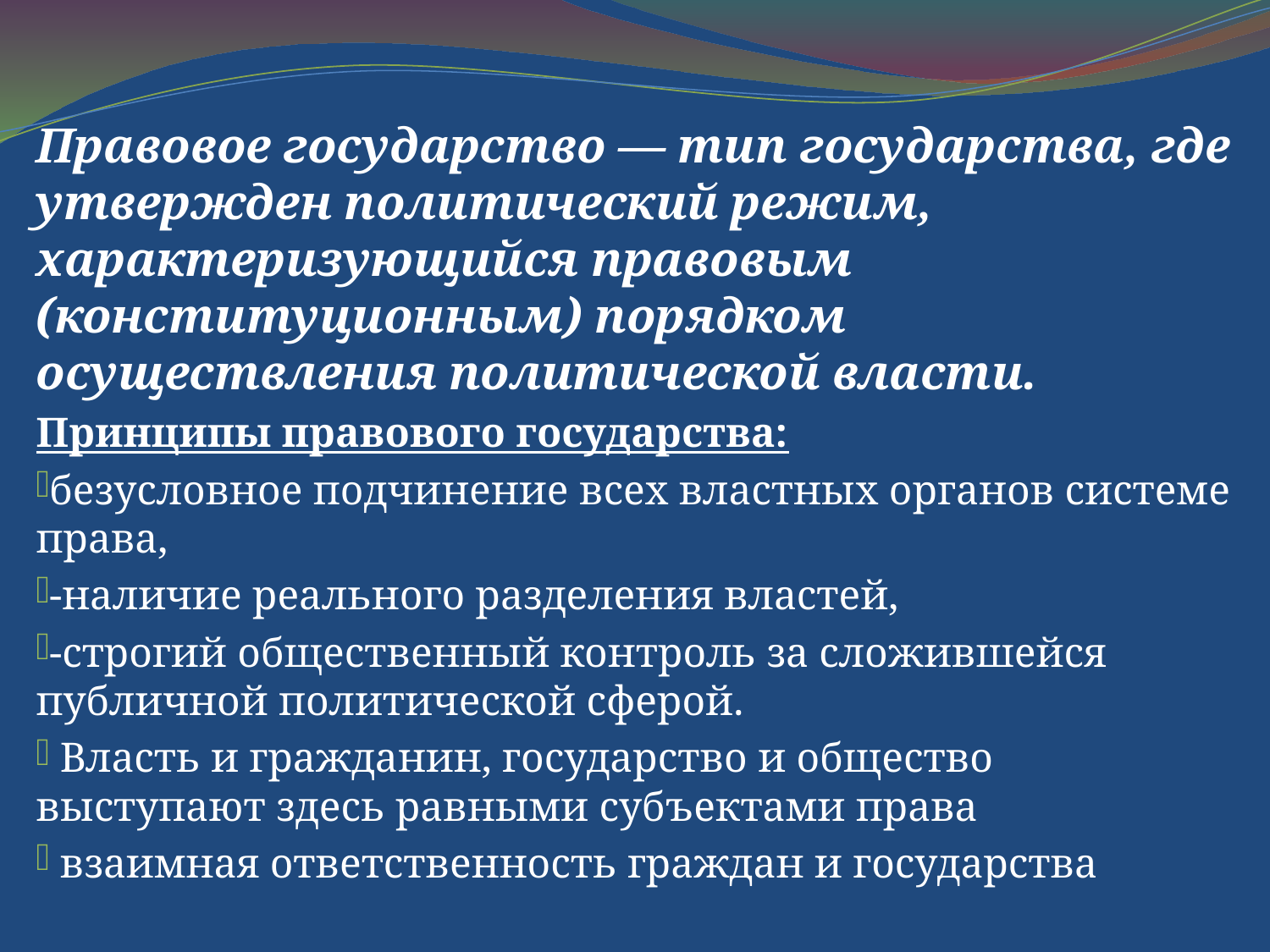

Правовое государство — тип государства, где утвержден политический режим, характеризующийся правовым (конституционным) порядком осуществления политической власти.
Принципы правового государства:
безусловное подчинение всех властных органов системе права,
-наличие реального разделения властей,
-строгий общественный контроль за сложившейся публичной политической сферой.
 Власть и гражданин, государство и общество выступают здесь равными субъектами права
 взаимная ответственность граждан и государства